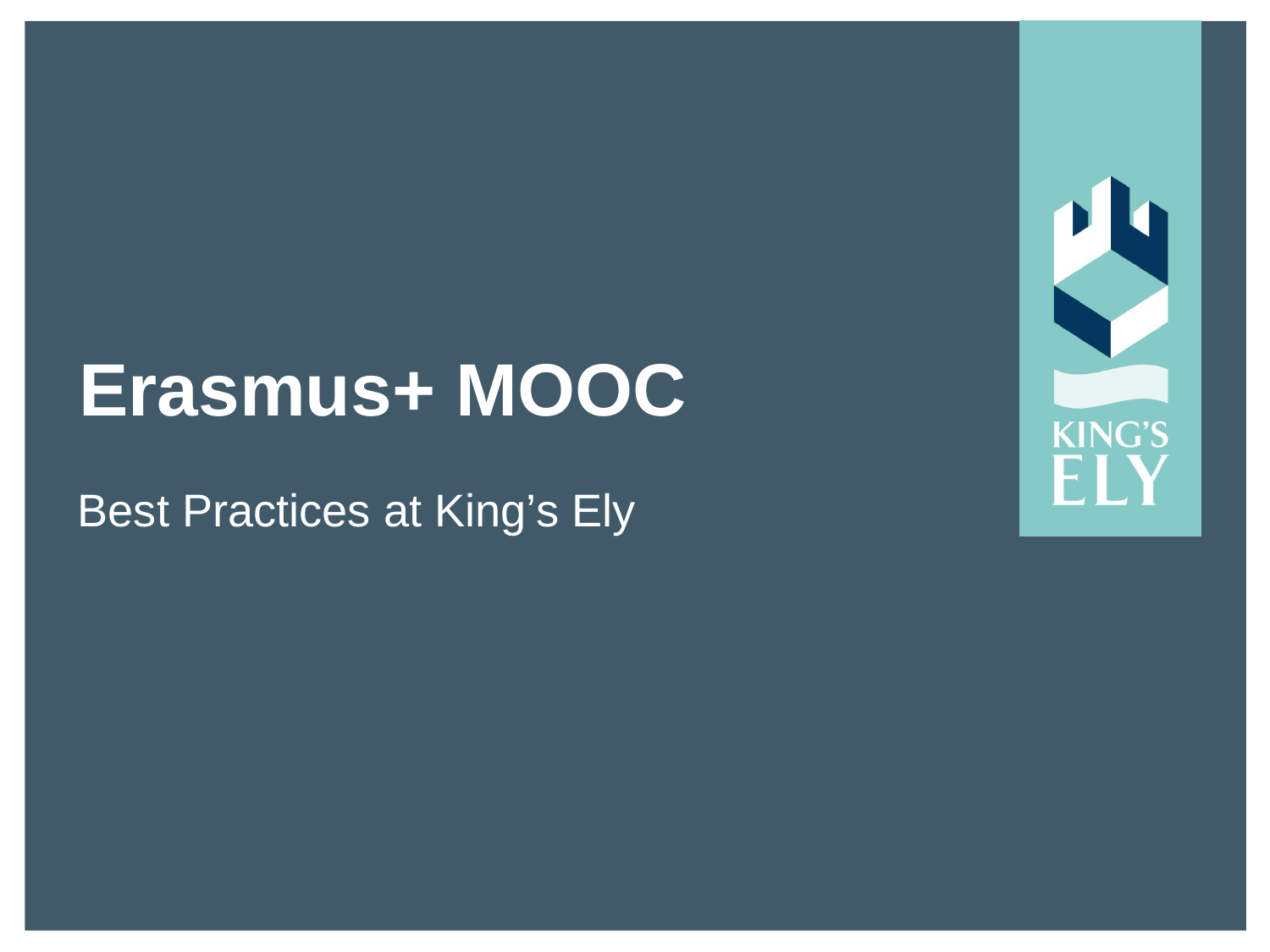

# Erasmus+ MOOC
Best Practices at King’s Ely